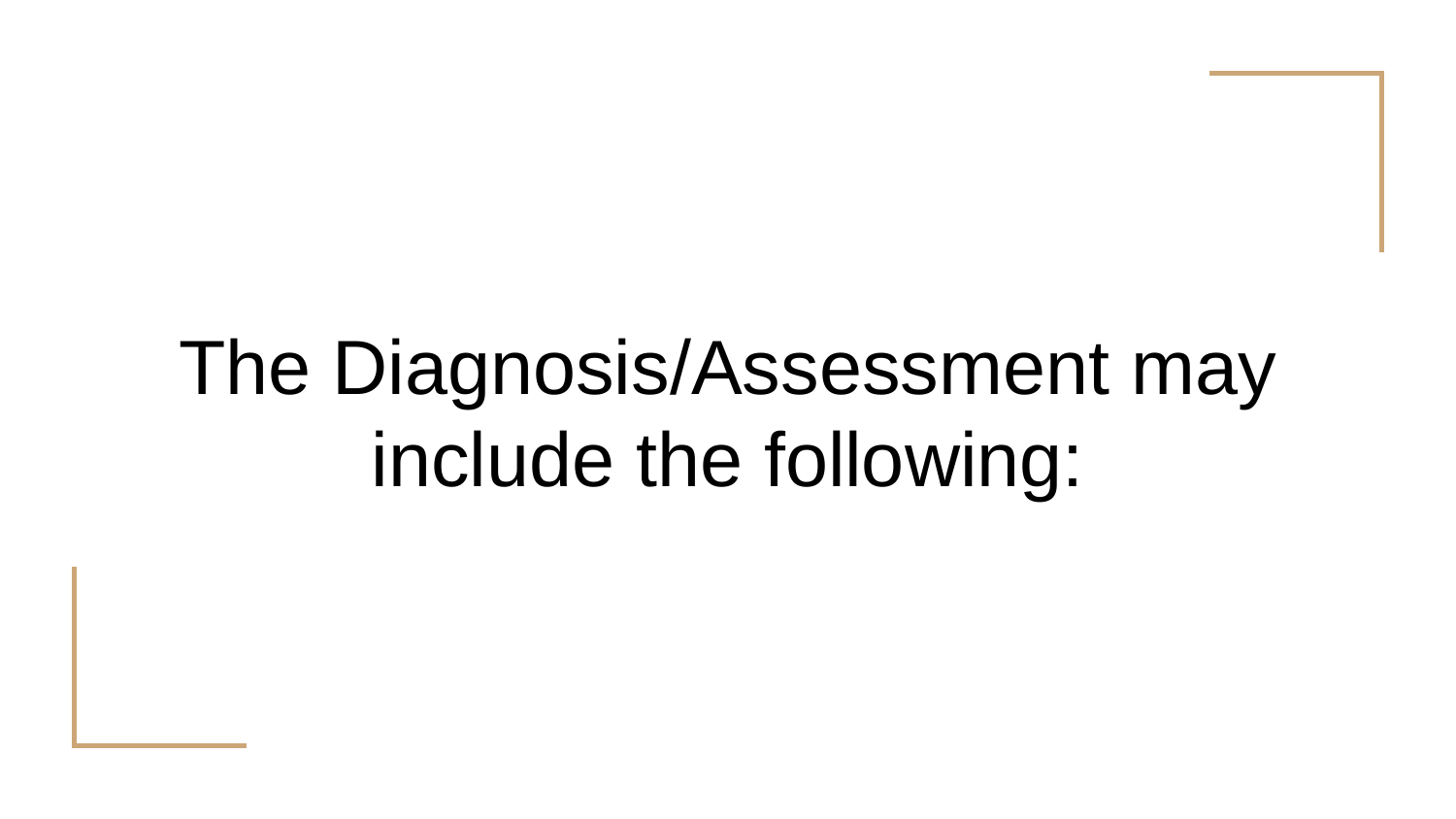

# The Diagnosis/Assessment may include the following: